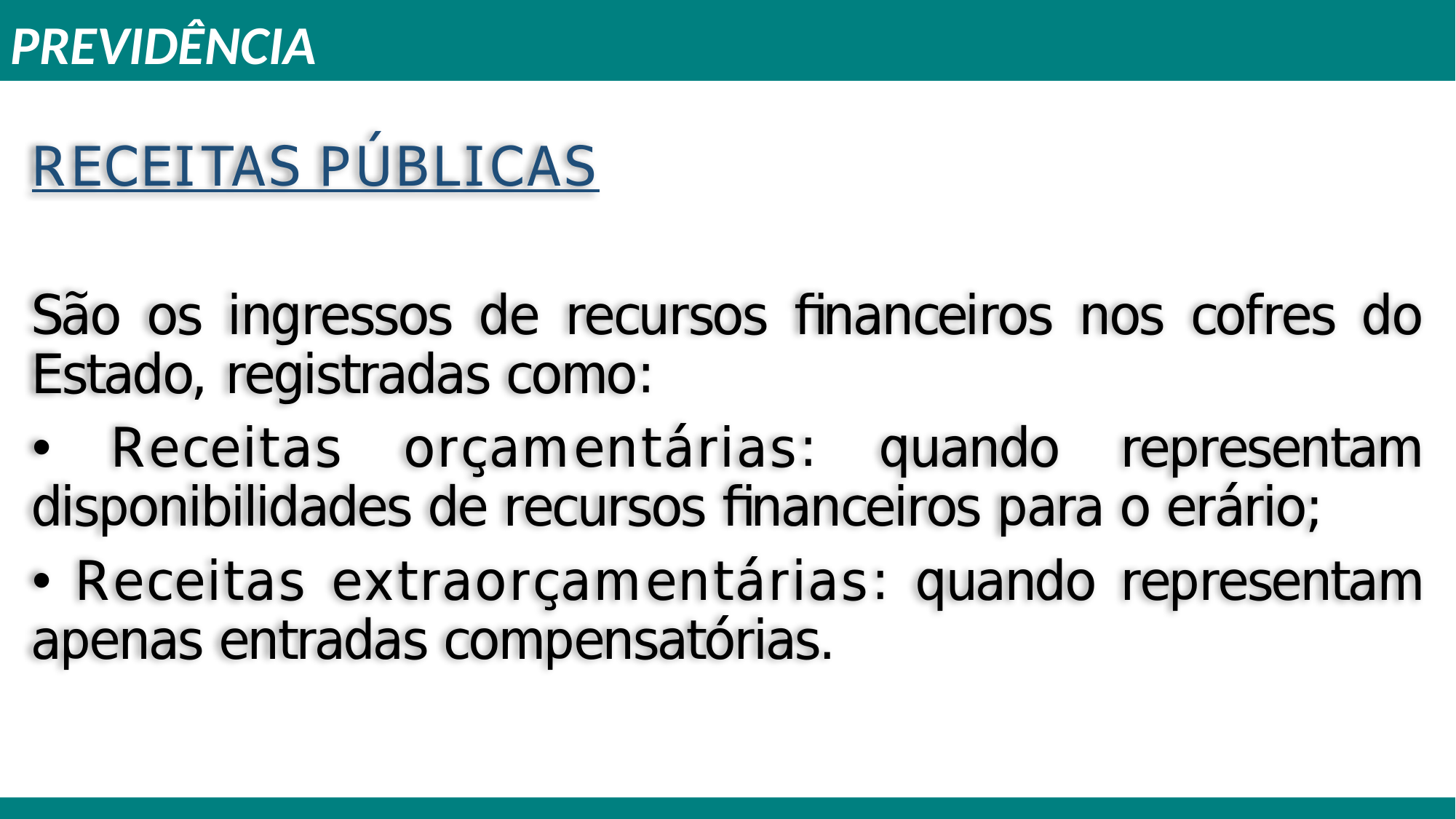

PREVIDÊNCIA
RECEITAS PÚBLICAS

São os ingressos de recursos financeiros nos cofres do Estado, registradas como:
 Receitas orçamentárias: quando representam disponibilidades de recursos financeiros para o erário;
 Receitas extraorçamentárias: quando representam apenas entradas compensatórias.